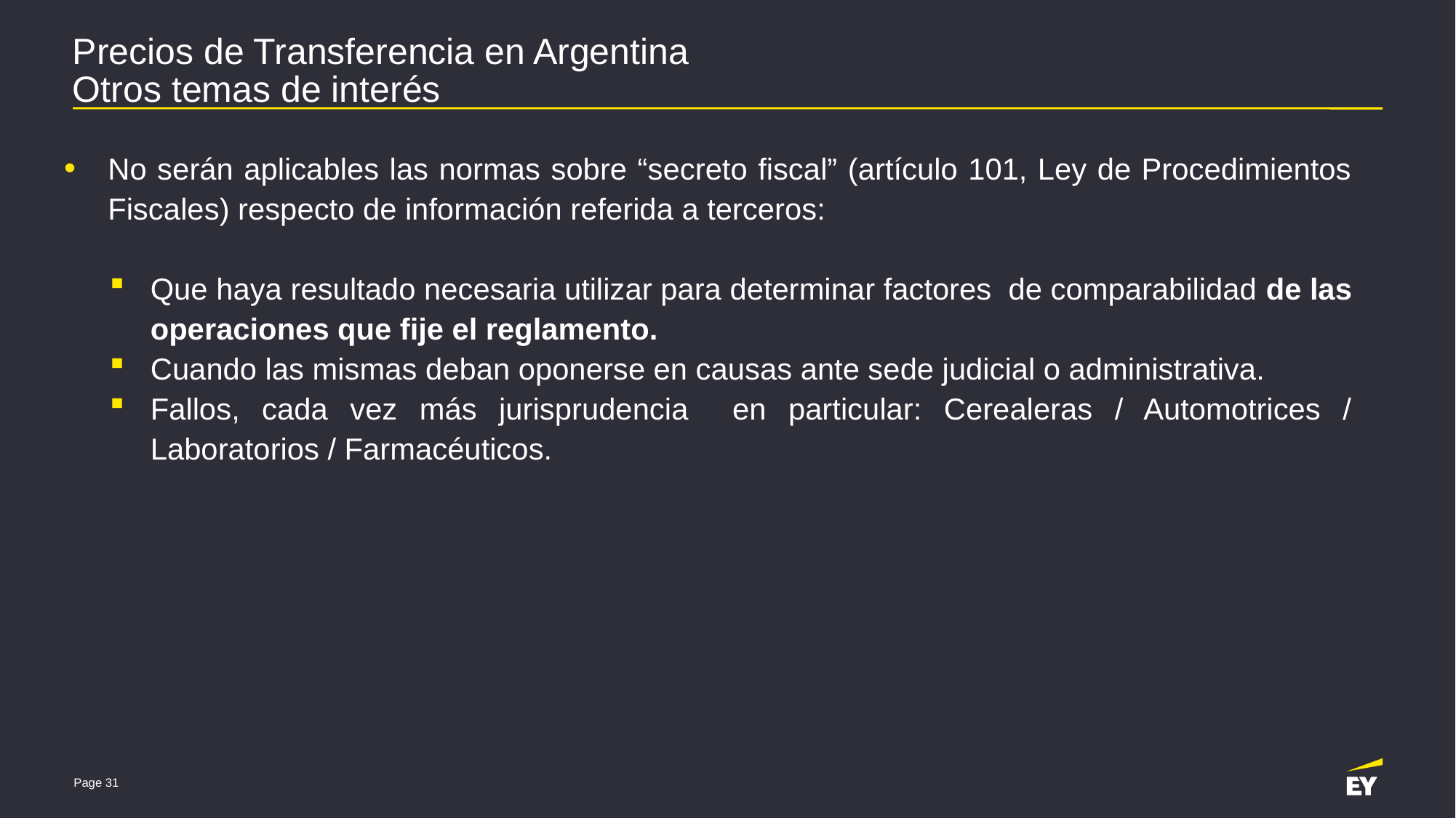

# Precios de Transferencia en Argentina Otros temas de interés
No serán aplicables las normas sobre “secreto fiscal” (artículo 101, Ley de Procedimientos Fiscales) respecto de información referida a terceros:

Que haya resultado necesaria utilizar para determinar factores  de comparabilidad de las operaciones que fije el reglamento.
Cuando las mismas deban oponerse en causas ante sede judicial o administrativa.
Fallos, cada vez más jurisprudencia  en particular: Cerealeras / Automotrices / Laboratorios / Farmacéuticos.
Page 31